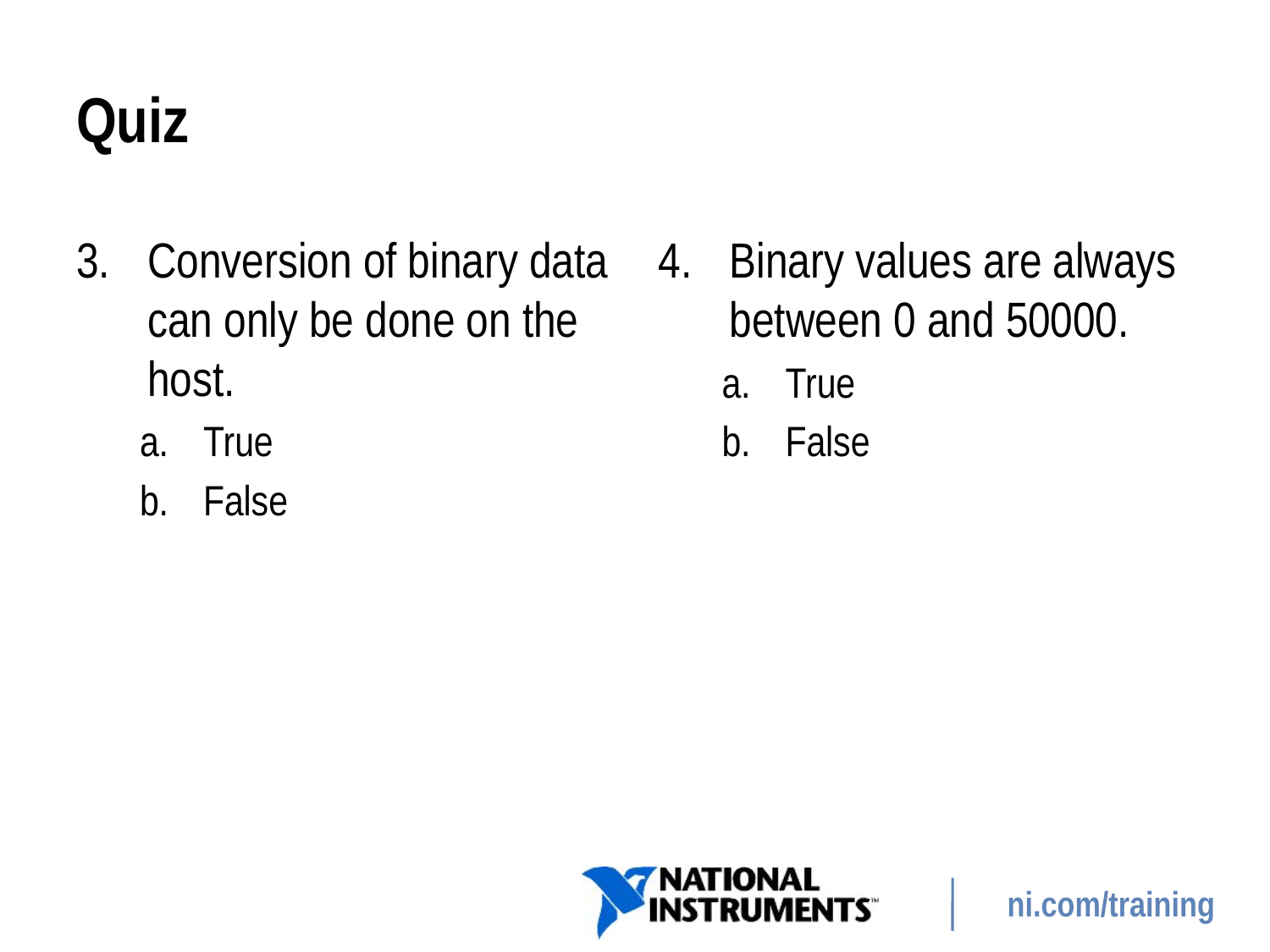

# Quiz
Conversion of binary data can only be done on the host.
True
False
Binary values are always between 0 and 50000.
True
False